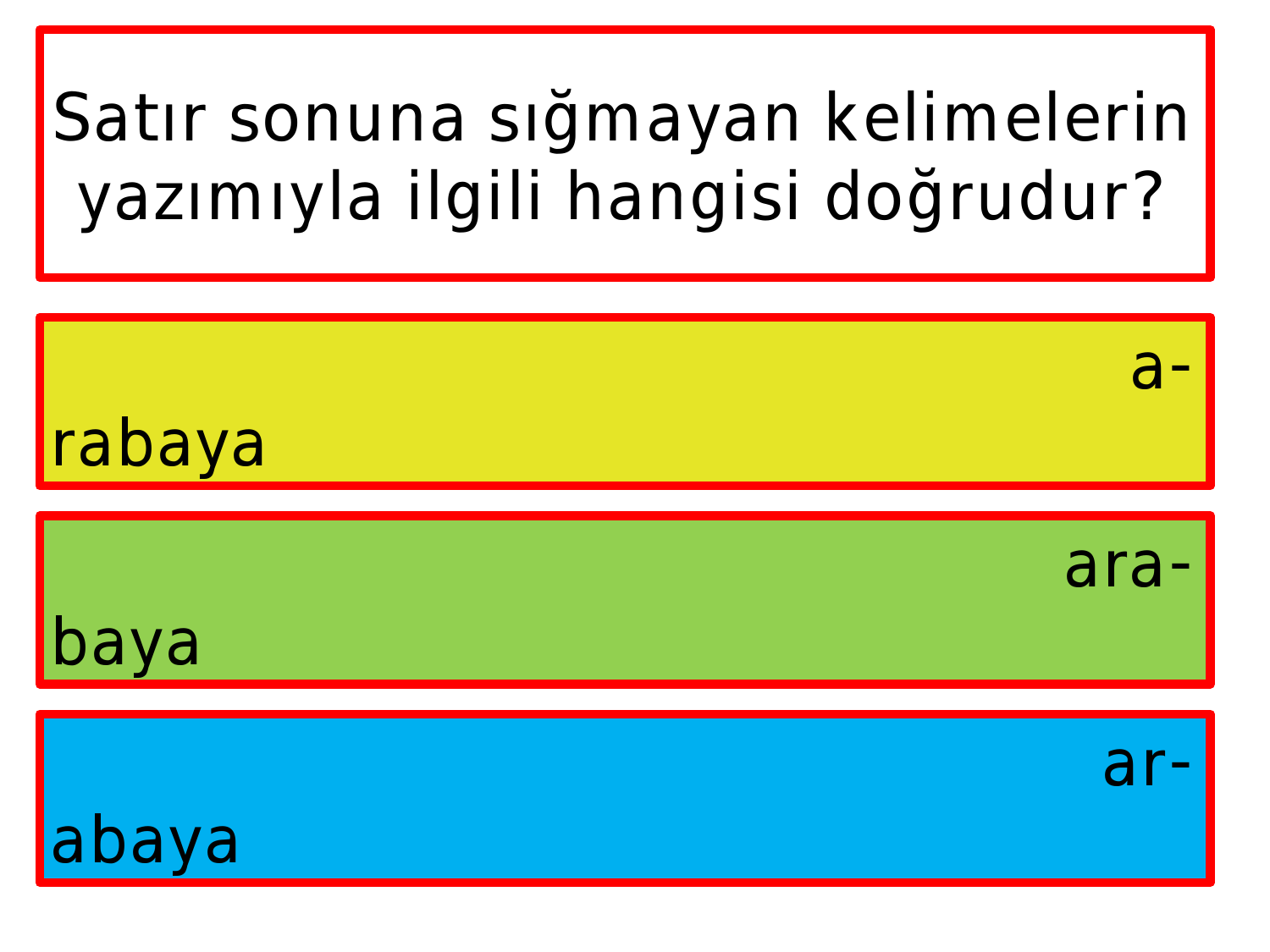

# Satır sonuna sığmayan kelimelerin yazımıyla ilgili hangisi doğrudur?
a-
rabaya
ara-
baya
ar-
abaya